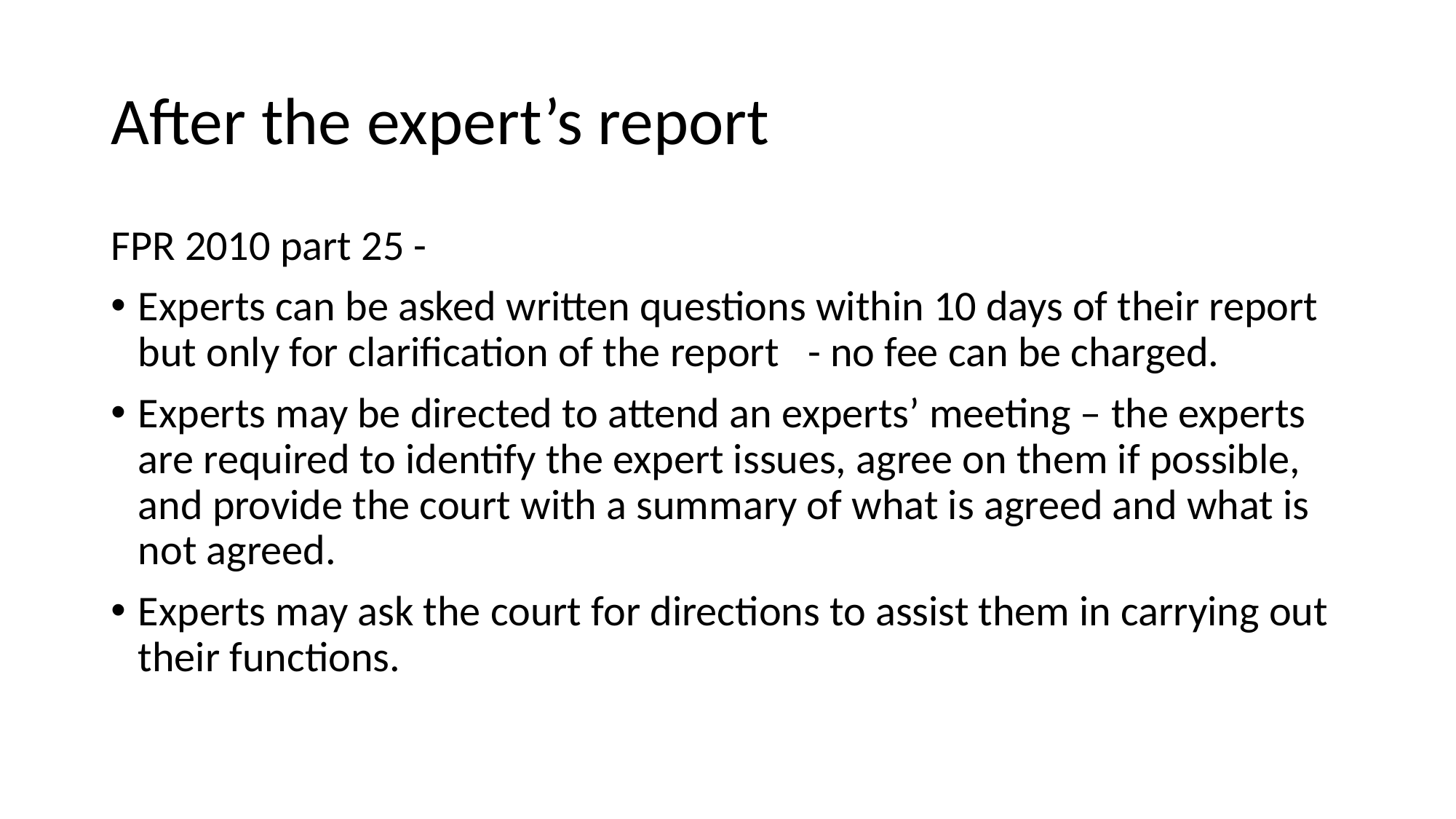

# After the expert’s report
FPR 2010 part 25 -
Experts can be asked written questions within 10 days of their report but only for clarification of the report   - no fee can be charged.
Experts may be directed to attend an experts’ meeting – the experts are required to identify the expert issues, agree on them if possible, and provide the court with a summary of what is agreed and what is not agreed.
Experts may ask the court for directions to assist them in carrying out their functions.